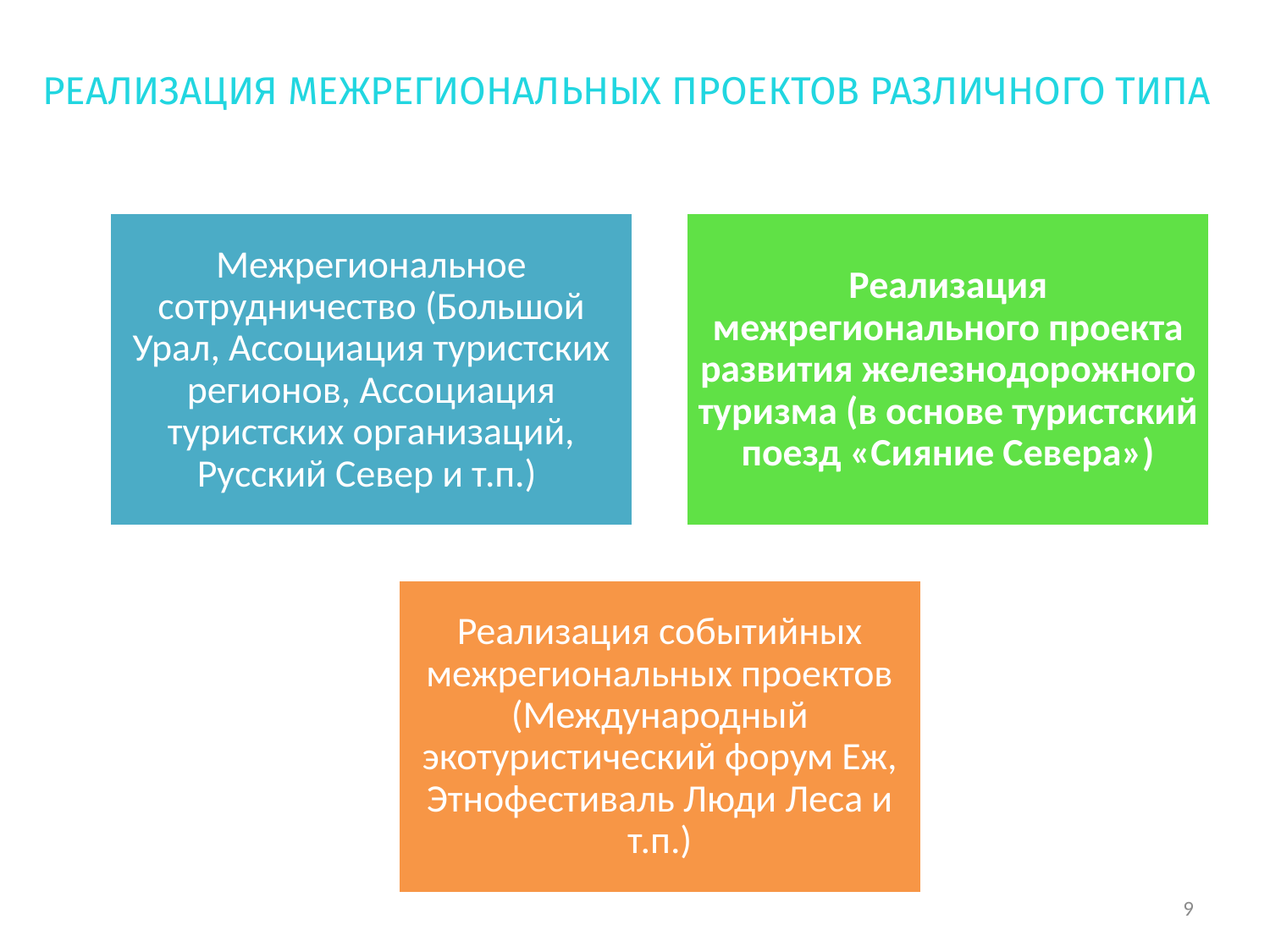

РЕАЛИЗАЦИЯ МЕЖРЕГИОНАЛЬНЫХ ПРОЕКТОВ РАЗЛИЧНОГО ТИПА
Межрегиональное сотрудничество (Большой Урал, Ассоциация туристских регионов, Ассоциация туристских организаций, Русский Север и т.п.)
Реализация межрегионального проекта развития железнодорожного туризма (в основе туристский поезд «Сияние Севера»)
Реализация событийных межрегиональных проектов (Международный экотуристический форум Еж, Этнофестиваль Люди Леса и т.п.)
9